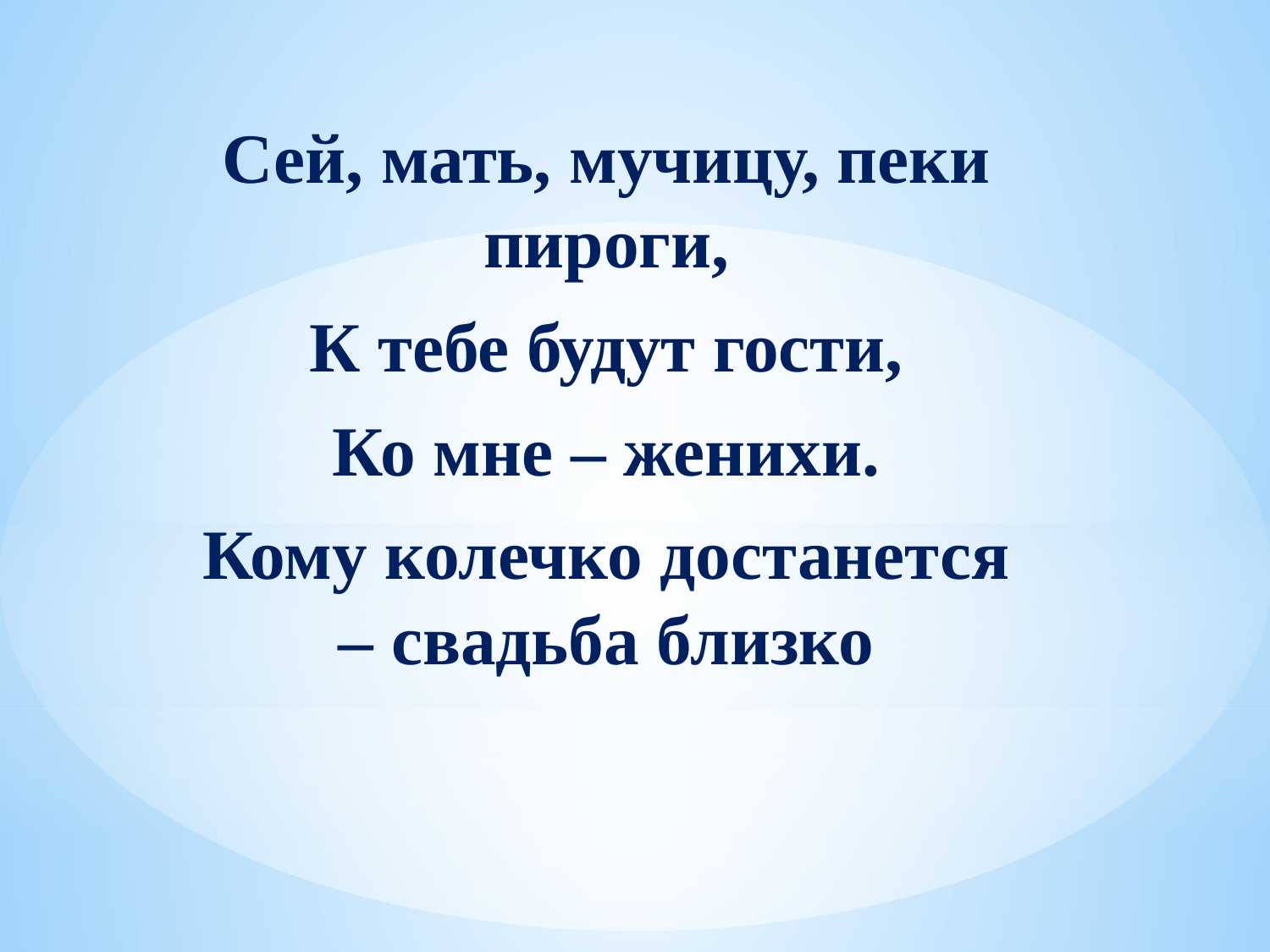

Сей, мать, мучицу, пеки пироги,
К тебе будут гости,
Ко мне – женихи.
Кому колечко достанется – свадьба близко